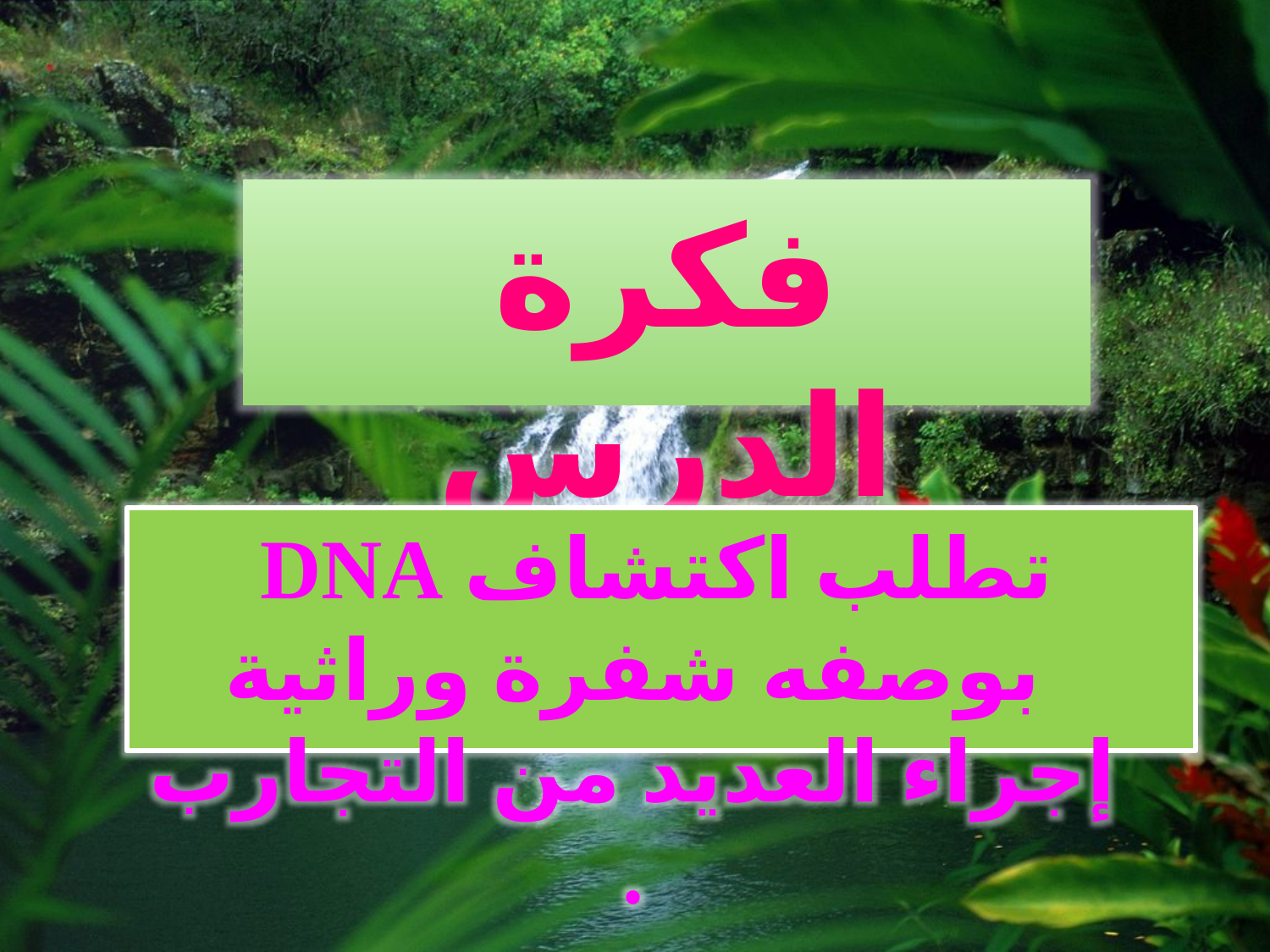

فكرة الدرس
تطلب اكتشاف DNA بوصفه شفرة وراثية إجراء العديد من التجارب .